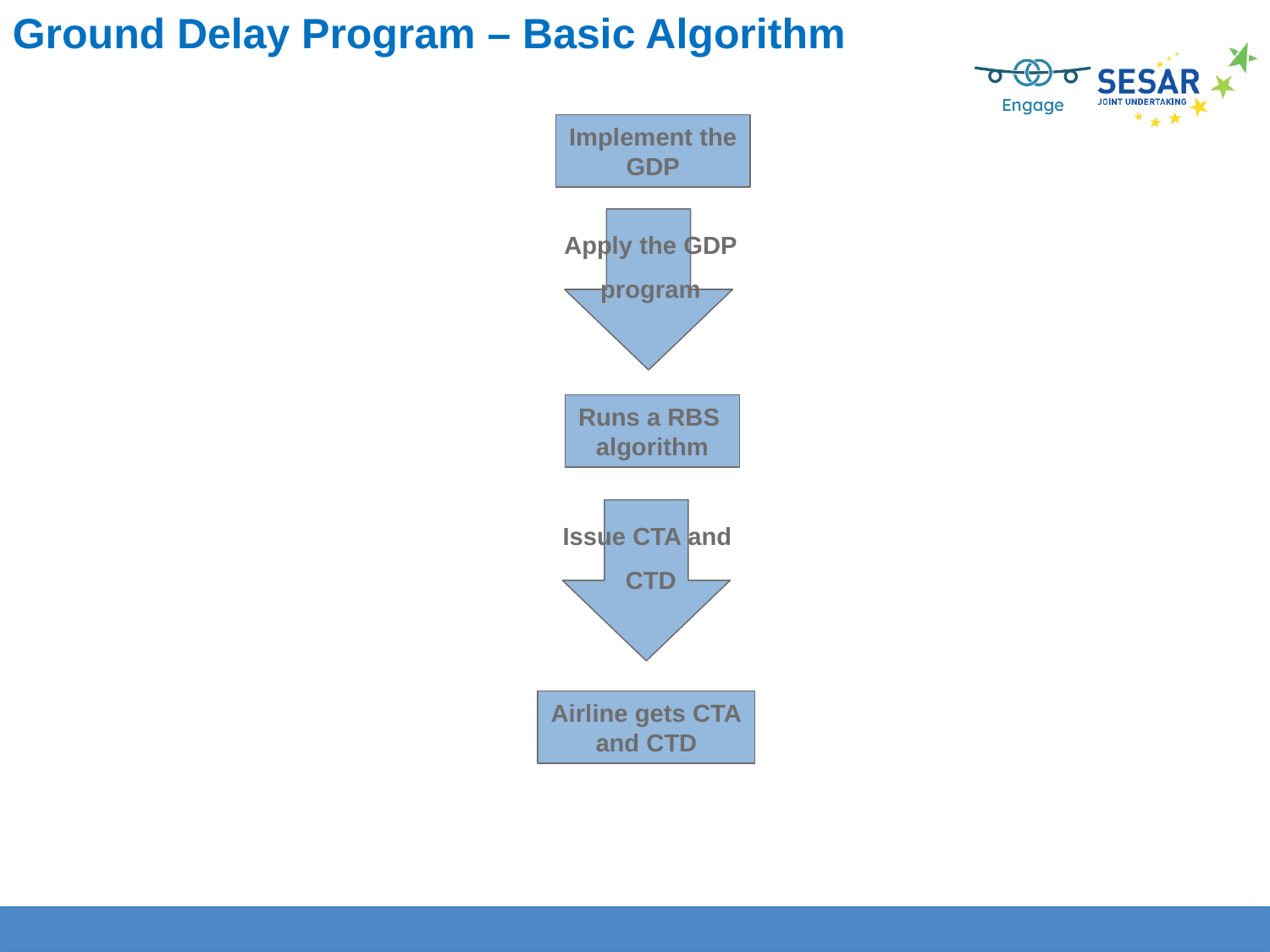

Ground Delay Program – Basic Algorithm

Implement the
GDP
Apply the GDP
program

Runs a RBS
algorithm
Issue CTA and
CTD

Airline gets CTA
and CTD